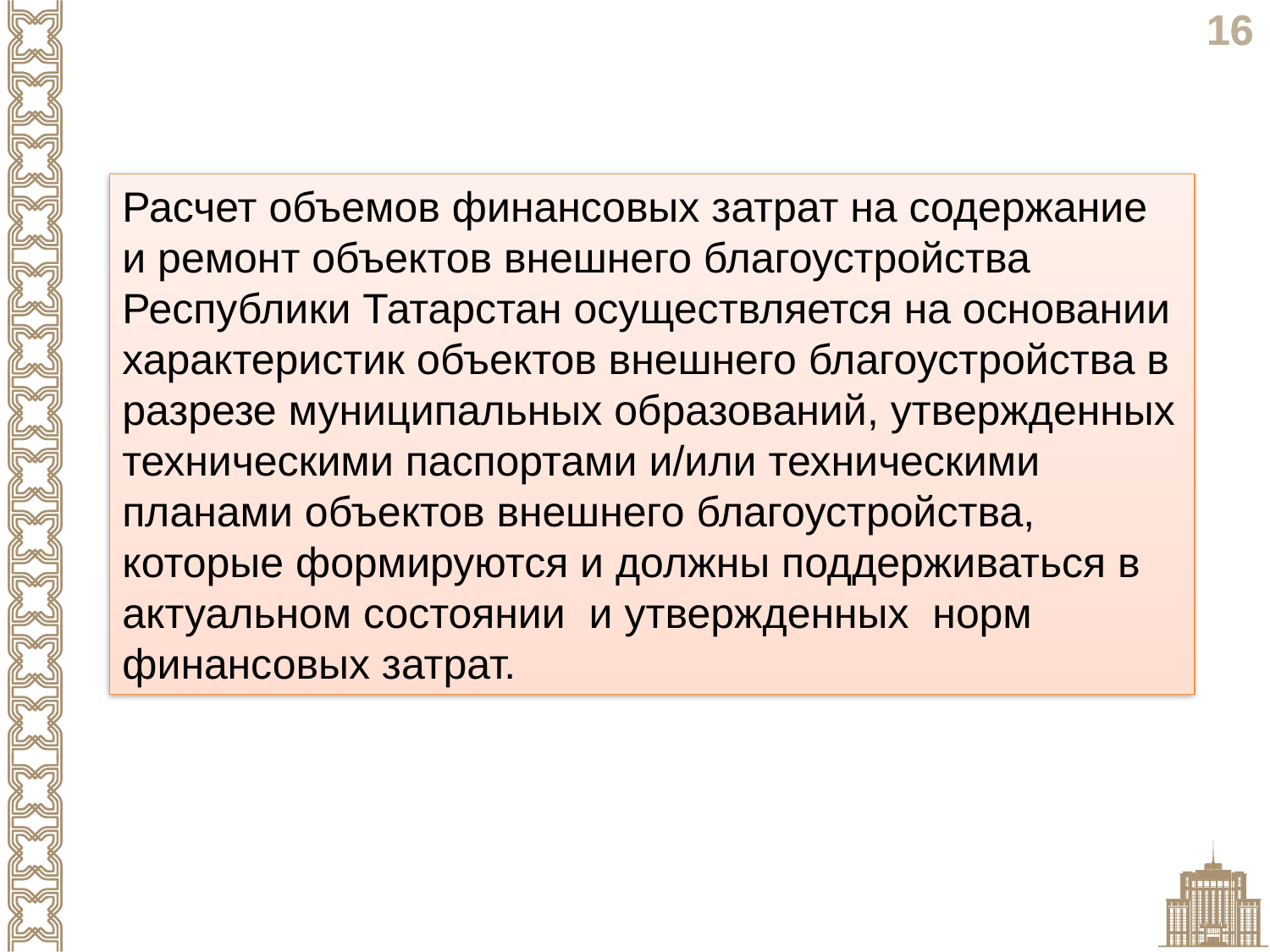

Расчет объемов финансовых затрат на содержание и ремонт объектов внешнего благоустройства Республики Татарстан осуществляется на основании характеристик объектов внешнего благоустройства в разрезе муниципальных образований, утвержденных техническими паспортами и/или техническими планами объектов внешнего благоустройства, которые формируются и должны поддерживаться в актуальном состоянии  и утвержденных  норм финансовых затрат.